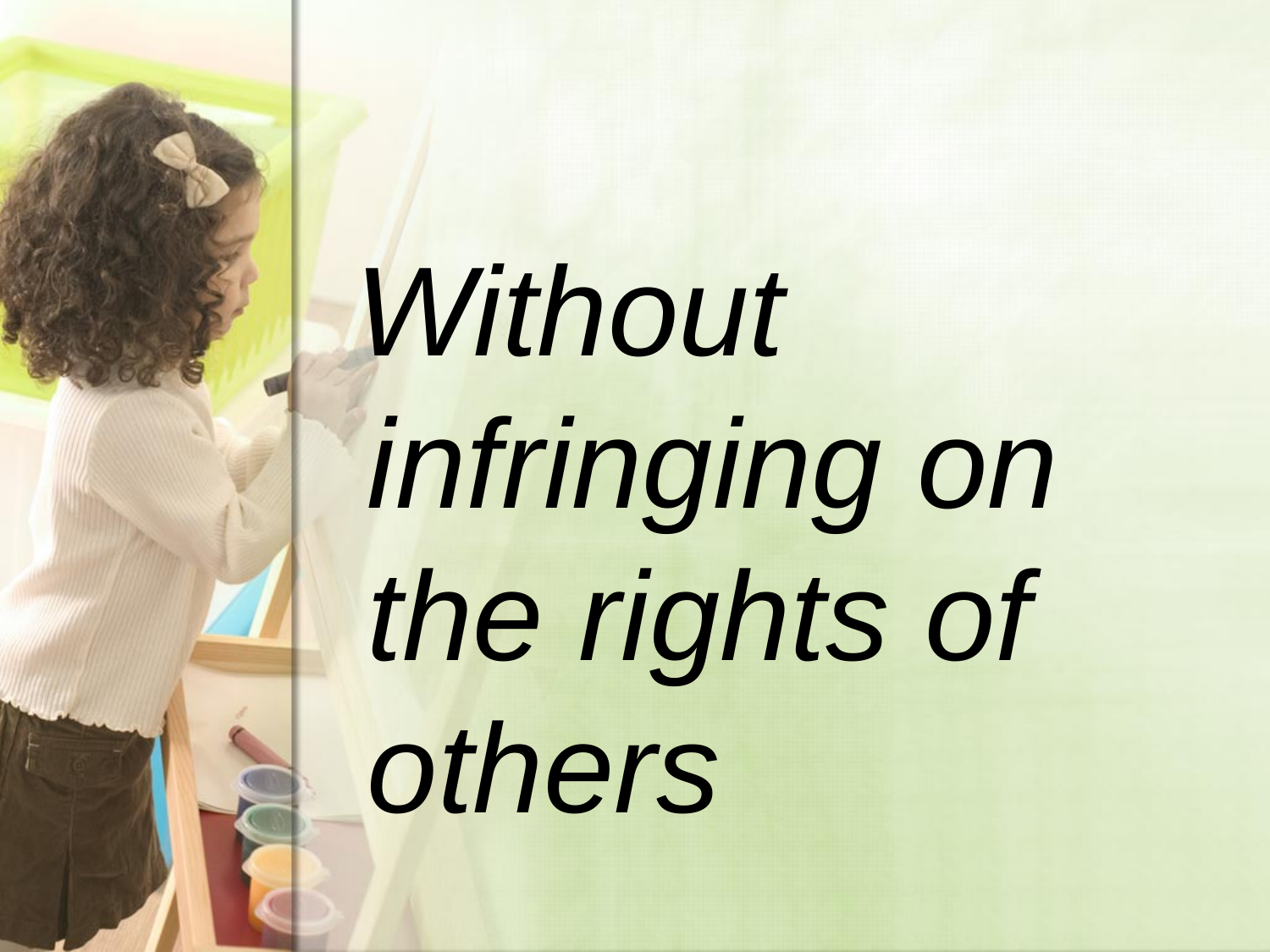

Without infringing on the rights of others